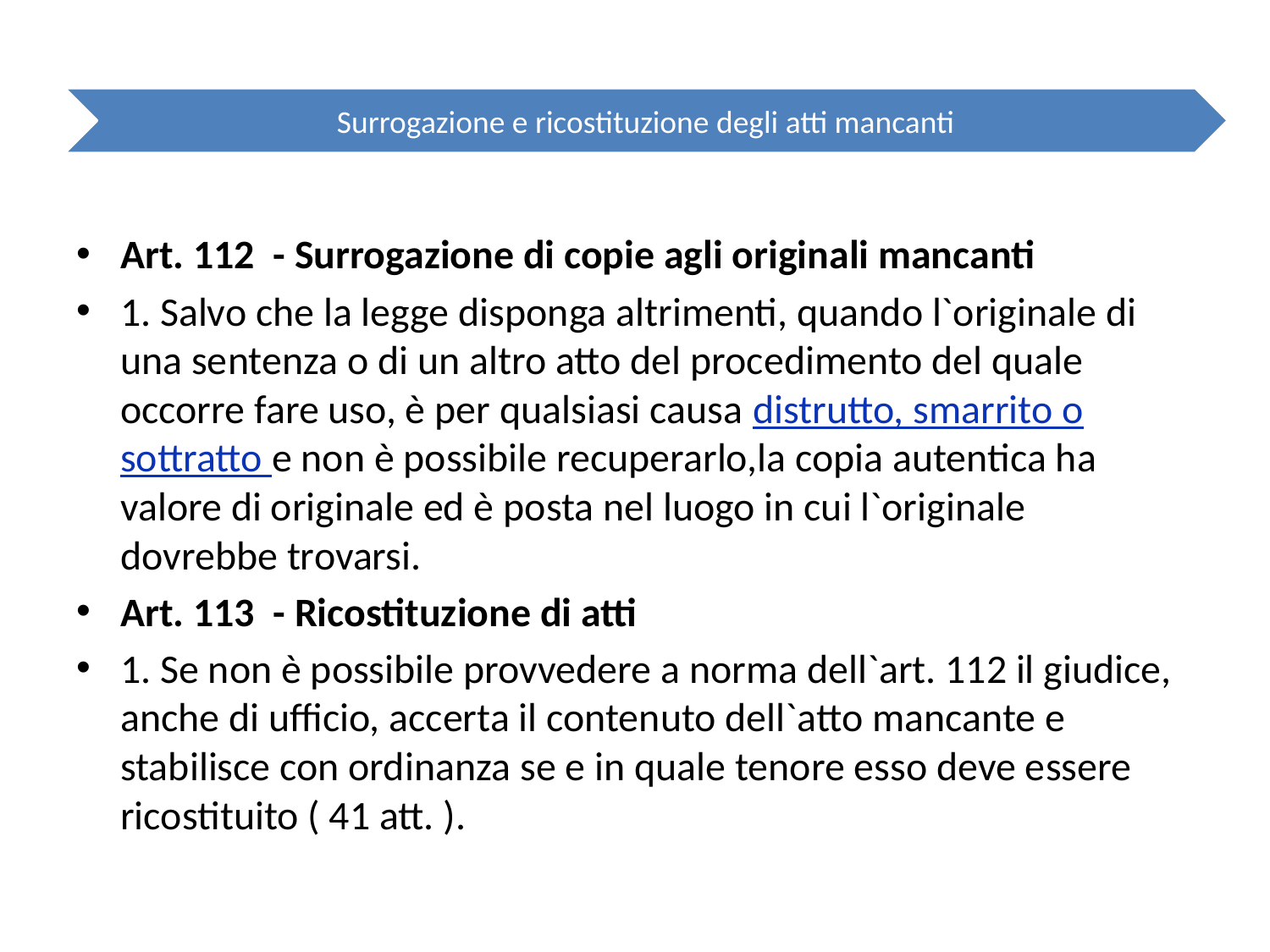

Surrogazione e ricostituzione degli atti mancanti
Art. 112  - Surrogazione di copie agli originali mancanti
1. Salvo che la legge disponga altrimenti, quando l`originale di una sentenza o di un altro atto del procedimento del quale occorre fare uso, è per qualsiasi causa distrutto, smarrito o sottratto e non è possibile recuperarlo,la copia autentica ha valore di originale ed è posta nel luogo in cui l`originale dovrebbe trovarsi.
Art. 113  - Ricostituzione di atti
1. Se non è possibile provvedere a norma dell`art. 112 il giudice, anche di ufficio, accerta il contenuto dell`atto mancante e stabilisce con ordinanza se e in quale tenore esso deve essere ricostituito ( 41 att. ).